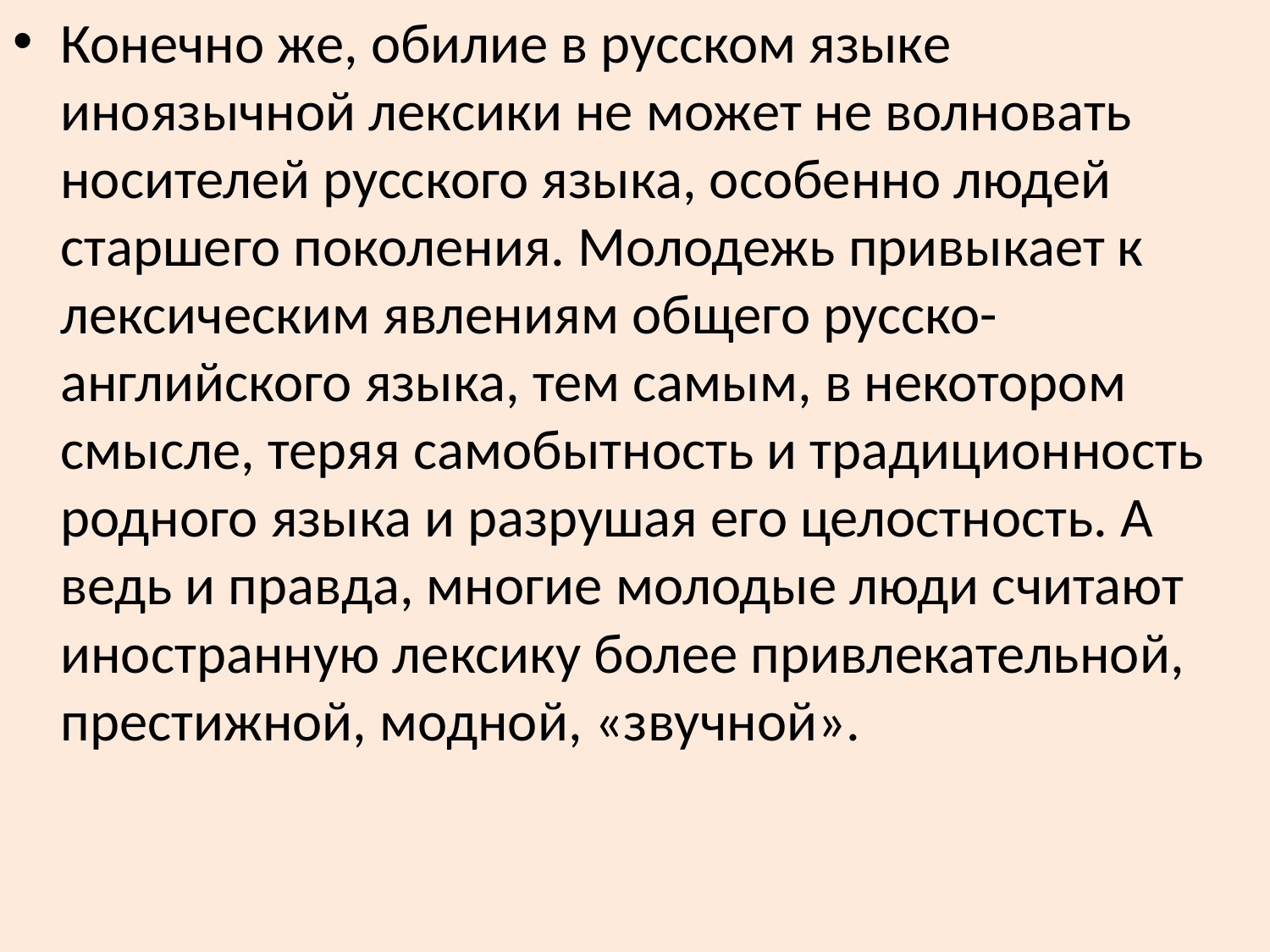

Конечно же, обилие в русском языке иноязычной лексики не может не волновать носителей русского языка, особенно людей старшего поколения. Молодежь привыкает к лексическим явлениям общего русско-английского языка, тем самым, в некотором смысле, теряя самобытность и традиционность родного языка и разрушая его целостность. А ведь и правда, многие молодые люди считают иностранную лексику более привлекательной, престижной, модной, «звучной».